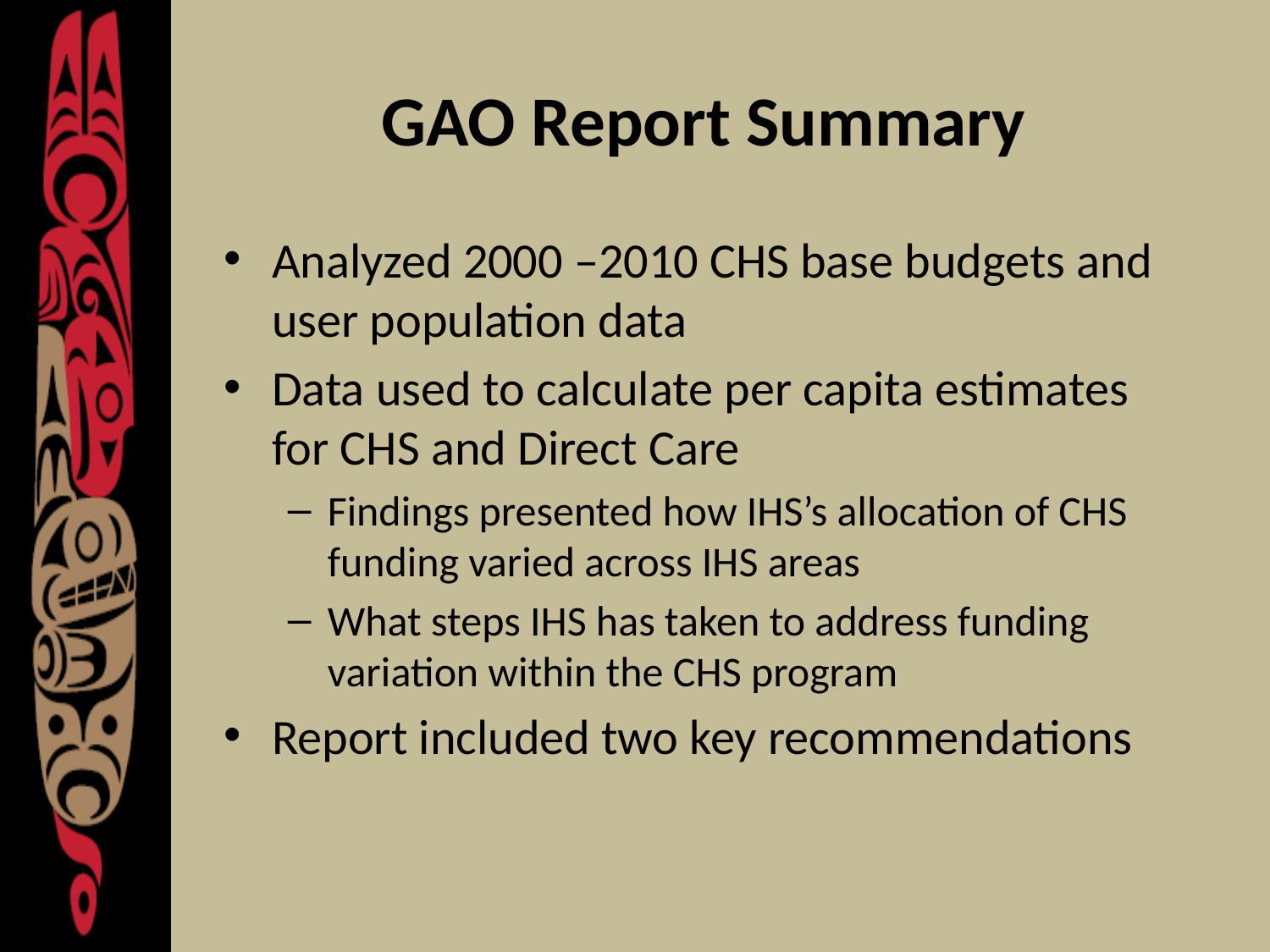

# GAO Report Summary
Analyzed 2000 –2010 CHS base budgets and user population data
Data used to calculate per capita estimates for CHS and Direct Care
Findings presented how IHS’s allocation of CHS funding varied across IHS areas
What steps IHS has taken to address funding variation within the CHS program
Report included two key recommendations